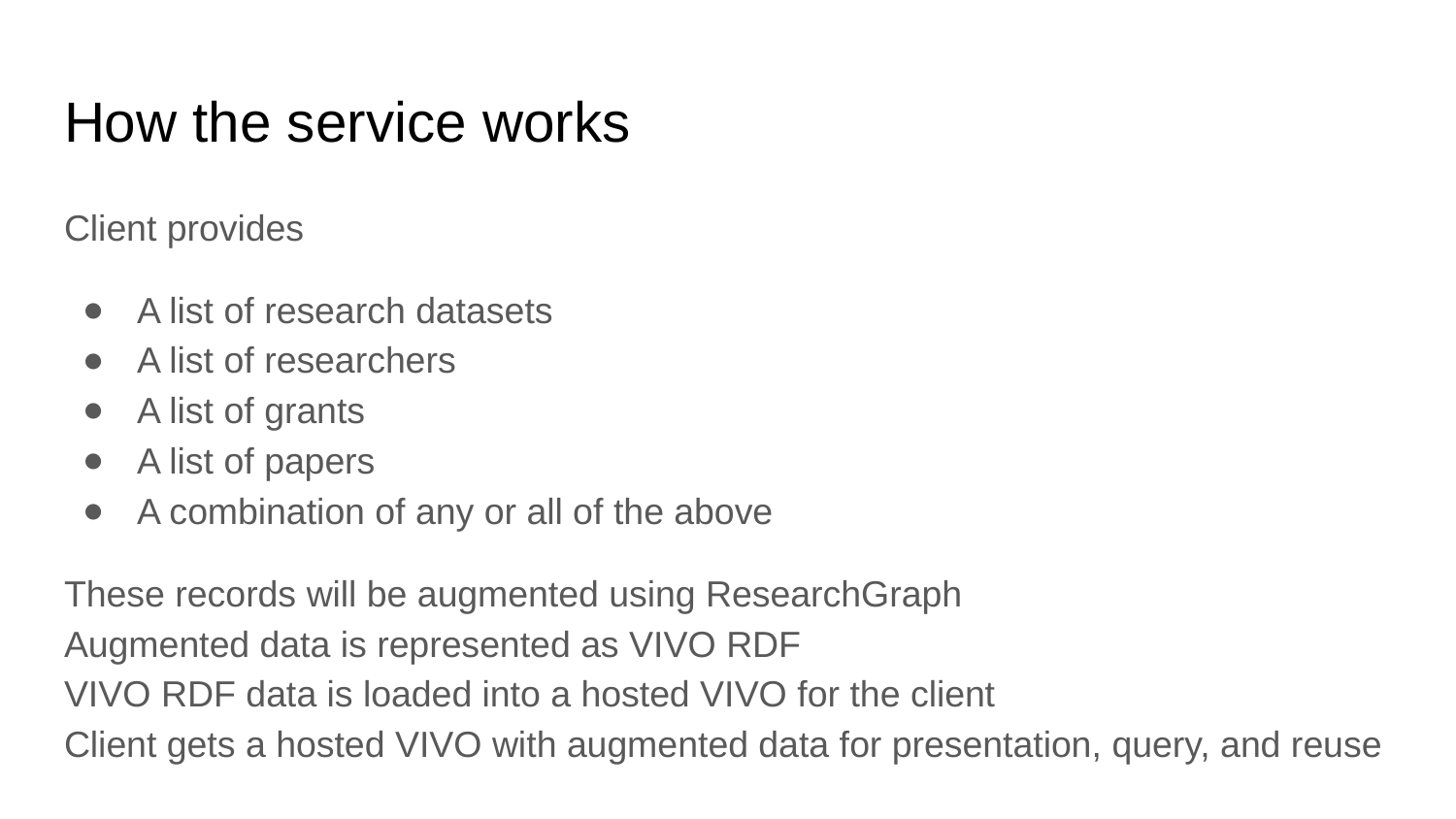

# How the service works
Client provides
A list of research datasets
A list of researchers
A list of grants
A list of papers
A combination of any or all of the above
These records will be augmented using ResearchGraph
Augmented data is represented as VIVO RDF
VIVO RDF data is loaded into a hosted VIVO for the client
Client gets a hosted VIVO with augmented data for presentation, query, and reuse